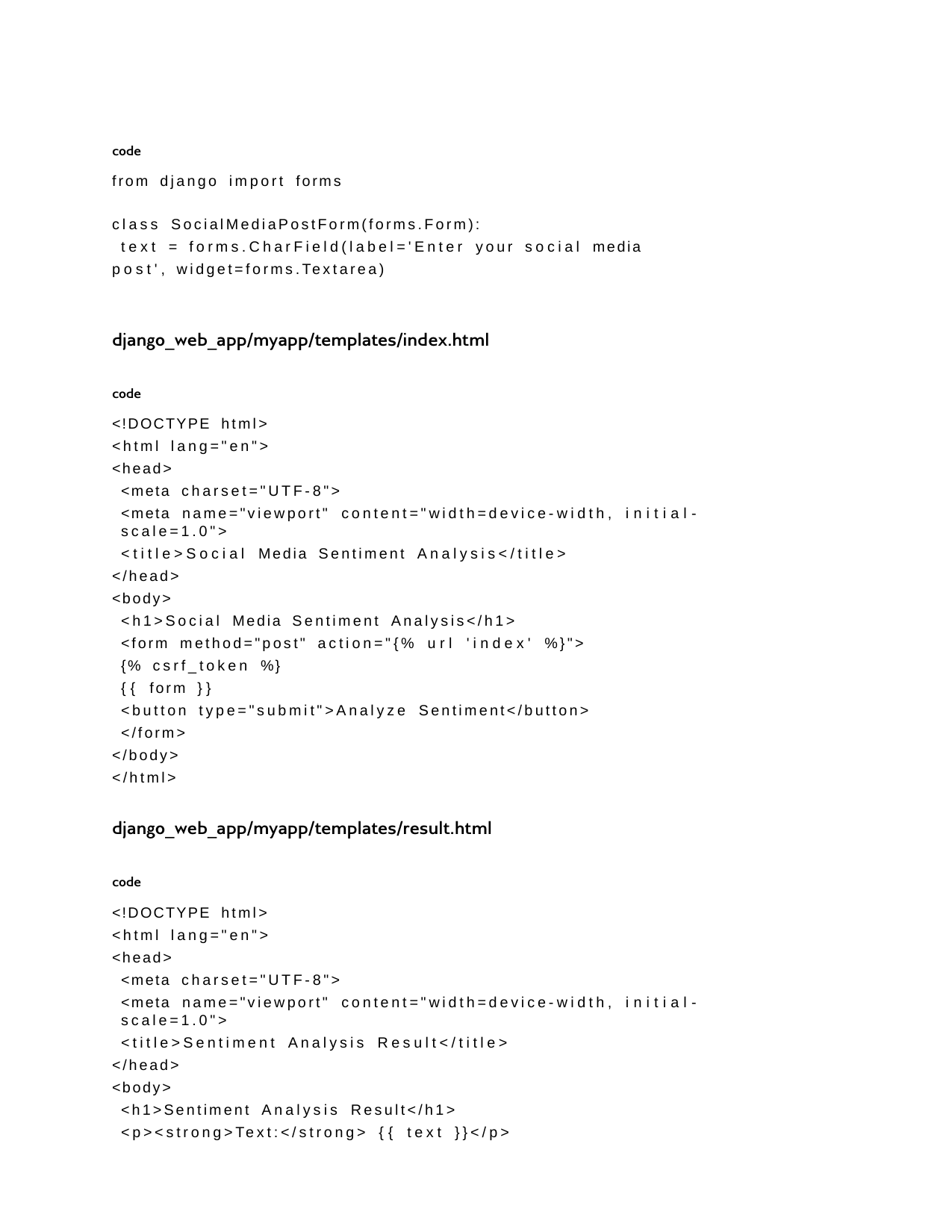

code
from django import forms

class SocialMediaPostForm(forms.Form):
text = forms.CharField(label='Enter your social media post', widget=forms.Textarea)
django_web_app/myapp/templates/index.html

code
<!DOCTYPE html>
<html lang="en">
<head>
<meta charset="UTF-8">
<meta name="viewport" content="width=device-width, initial-scale=1.0">
<title>Social Media Sentiment Analysis</title>
</head>
<body>
<h1>Social Media Sentiment Analysis</h1>
<form method="post" action="{% url 'index' %}">
{% csrf_token %}
{{ form }}
<button type="submit">Analyze Sentiment</button>
</form>
</body>
</html>

django_web_app/myapp/templates/result.html

code
<!DOCTYPE html>
<html lang="en">
<head>
<meta charset="UTF-8">
<meta name="viewport" content="width=device-width, initial-scale=1.0">
<title>Sentiment Analysis Result</title>
</head>
<body>
<h1>Sentiment Analysis Result</h1>
<p><strong>Text:</strong> {{ text }}</p>